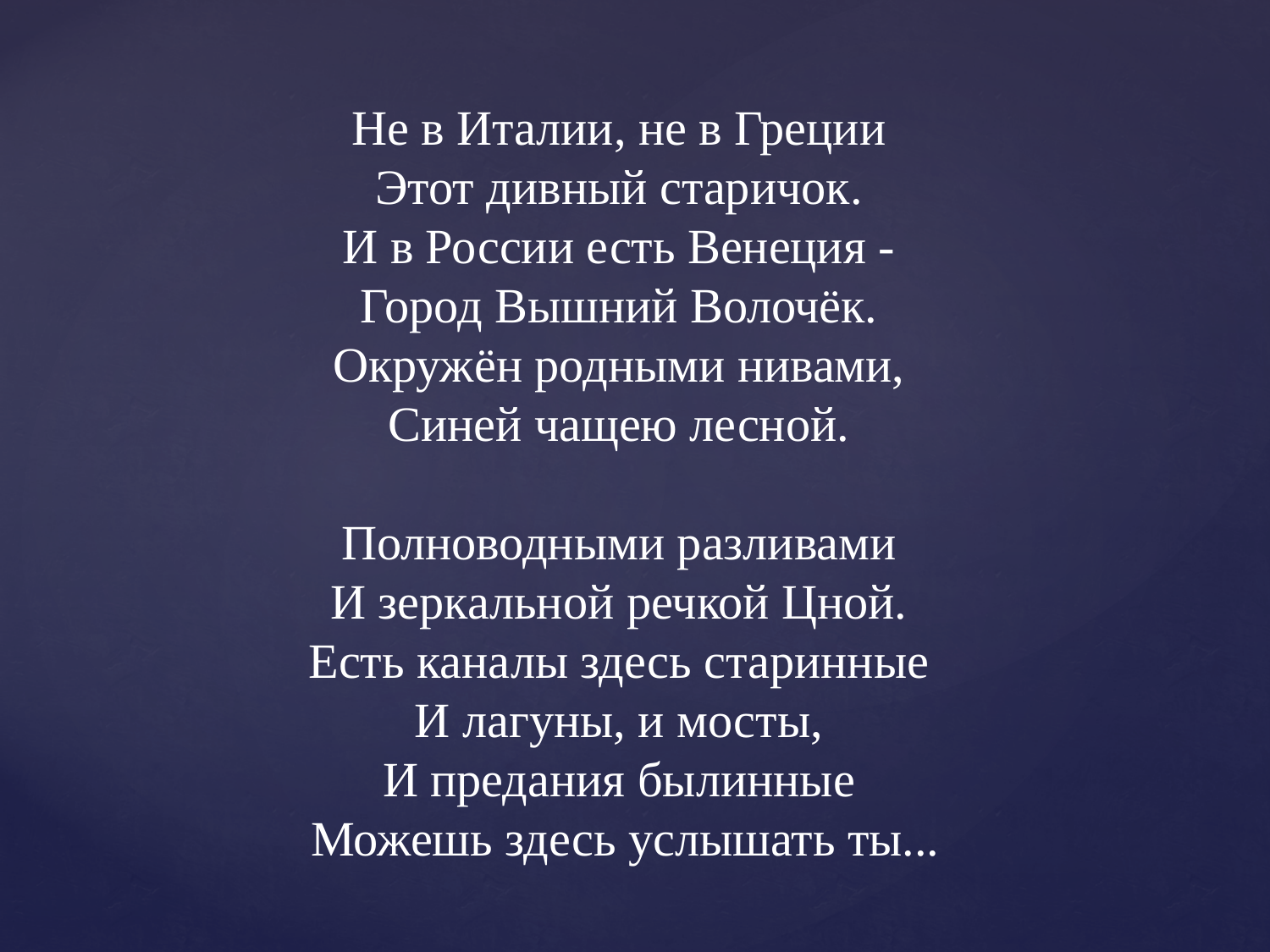

Не в Италии, не в Греции
Этот дивный старичок.
И в России есть Венеция -
Город Вышний Волочёк.
Окружён родными нивами,
Синей чащею лесной.
Полноводными разливами
И зеркальной речкой Цной.
Есть каналы здесь старинные
И лагуны, и мосты,
И предания былинные
Можешь здесь услышать ты...